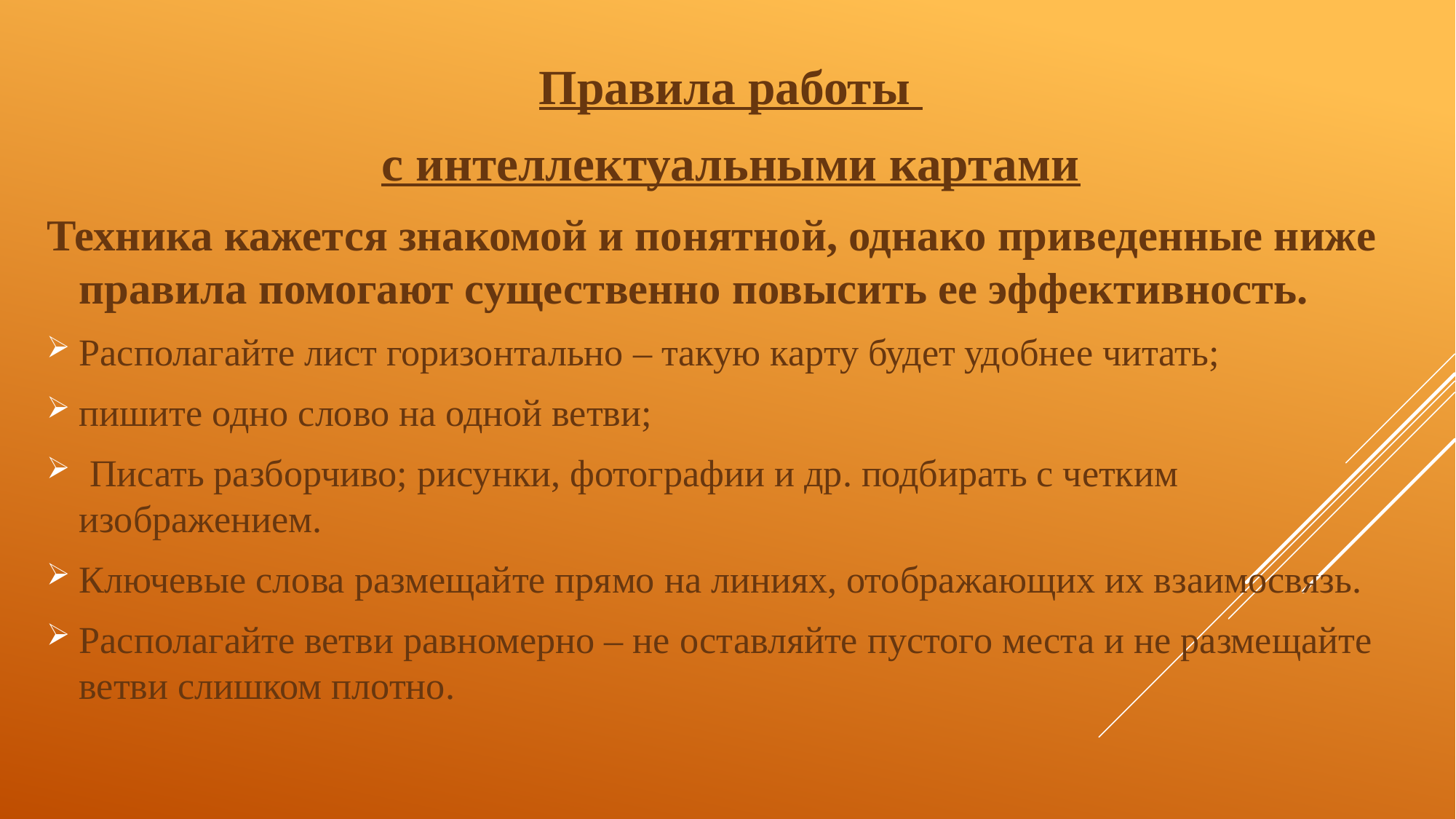

Правила работы
с интеллектуальными картами
Техника кажется знакомой и понятной, однако приведенные ниже правила помогают существенно повысить ее эффективность.
Располагайте лист горизонтально – такую карту будет удобнее читать;
пишите одно слово на одной ветви;
 Писать разборчиво; рисунки, фотографии и др. подбирать с четким изображением.
Ключевые слова размещайте прямо на линиях, отображающих их взаимосвязь.
Располагайте ветви равномерно – не оставляйте пустого места и не размещайте ветви слишком плотно.